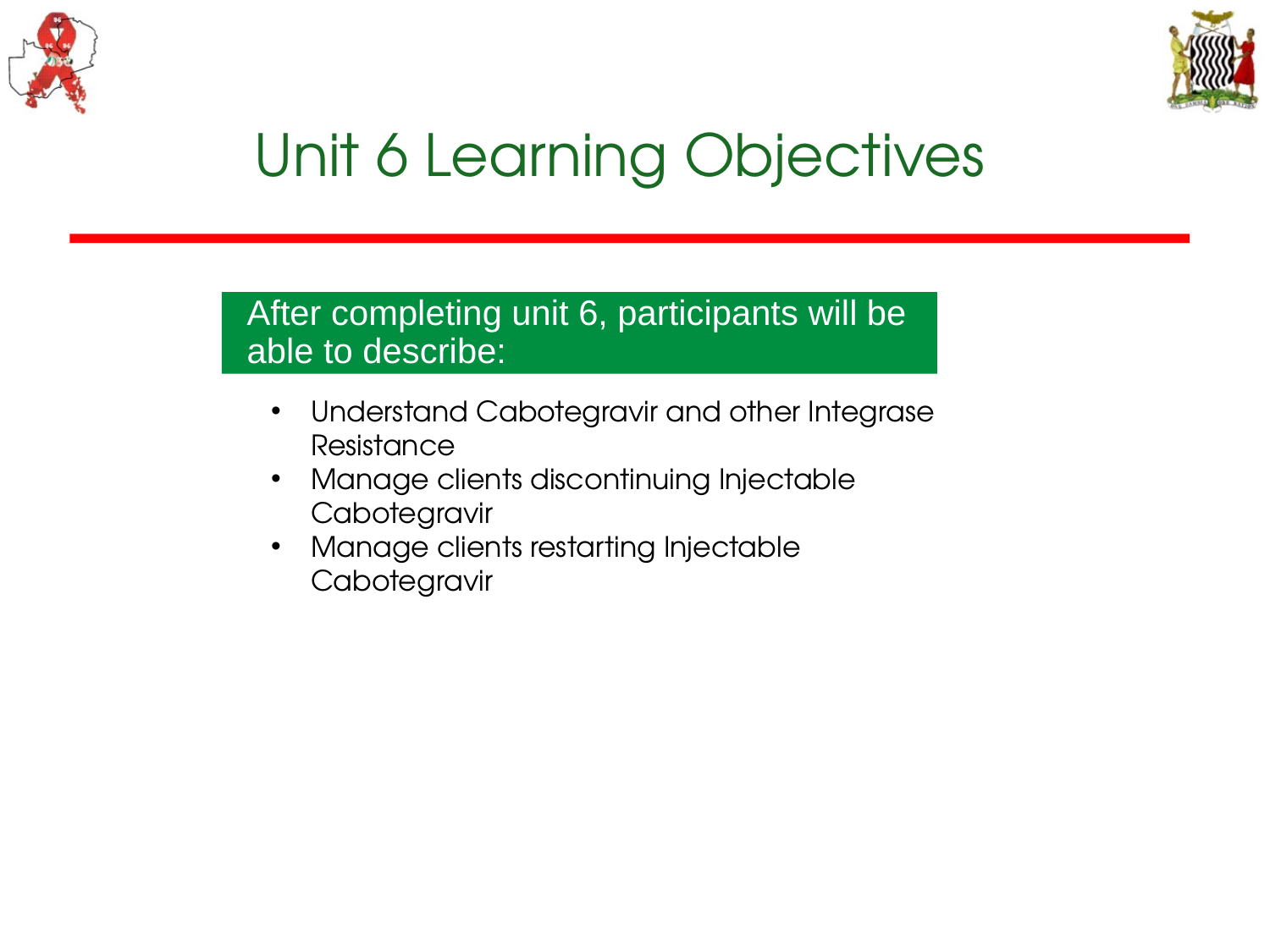

# Unit 6 Learning Objectives
After completing unit 6, participants will be able to describe:​

Understand Cabotegravir and other Integrase Resistance
Manage clients discontinuing Injectable Cabotegravir
Manage clients restarting Injectable Cabotegravir